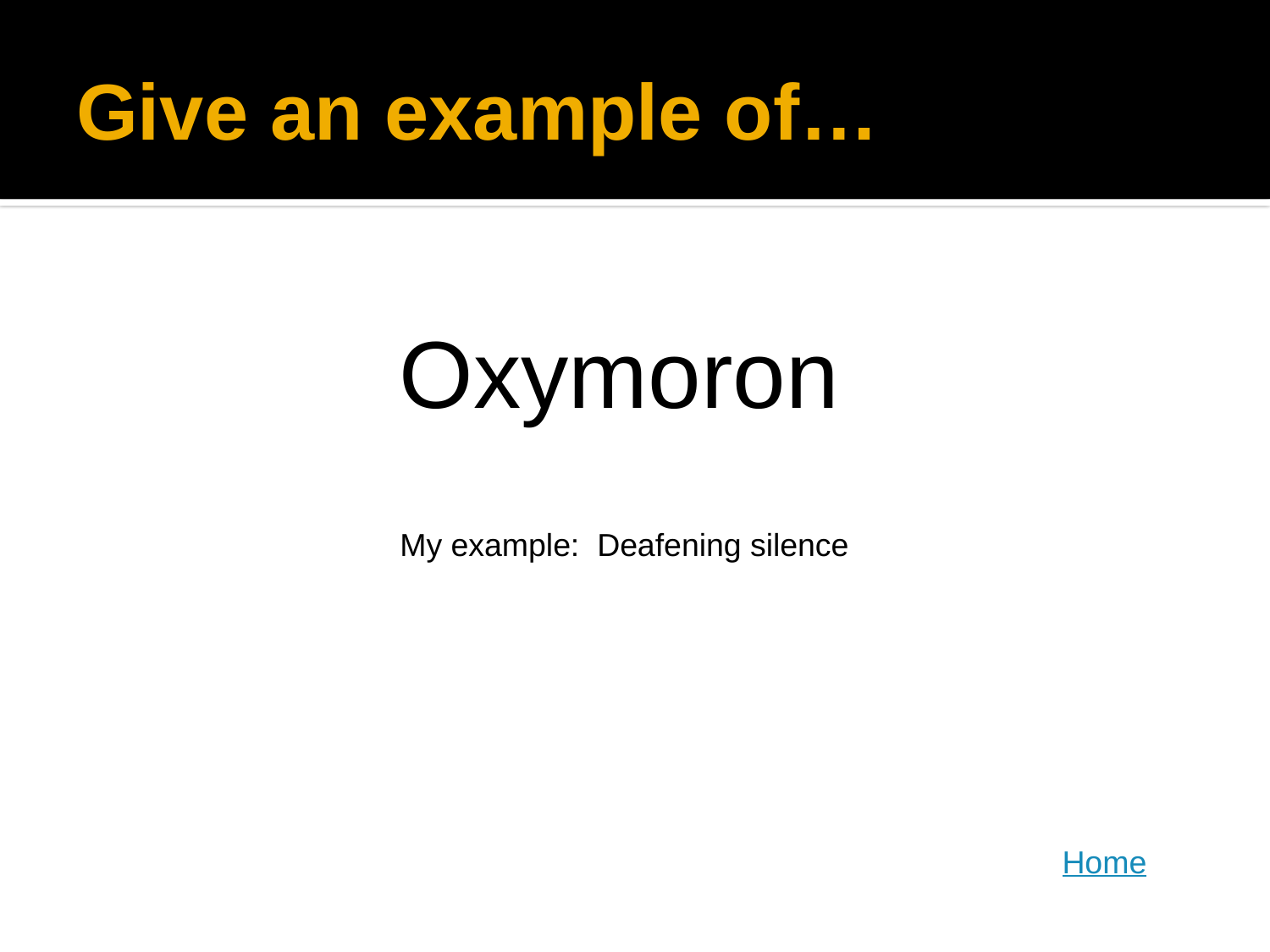

# Give an example of…
Oxymoron
My example:  Deafening silence
Home